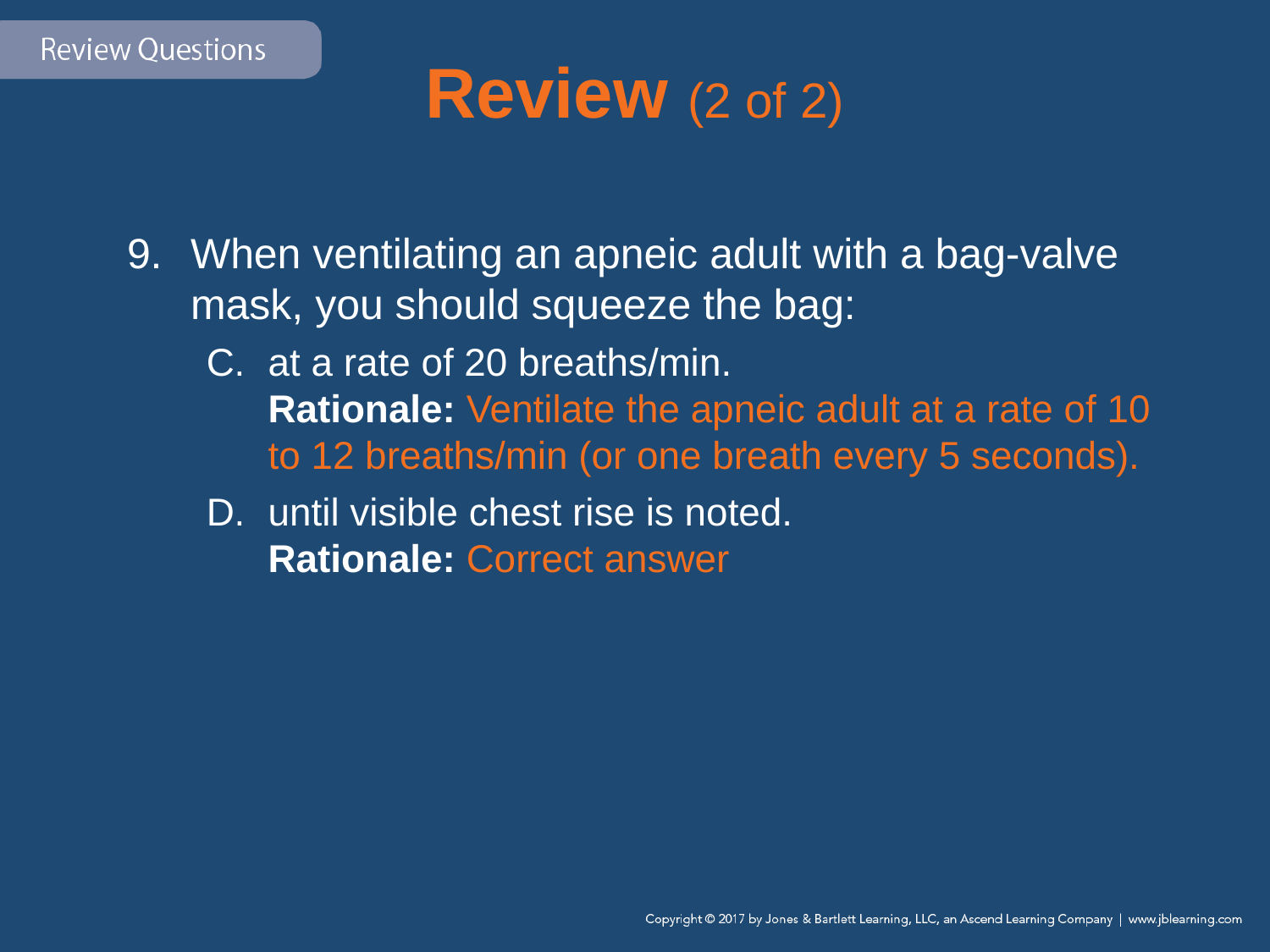

# Review (2 of 2)
When ventilating an apneic adult with a bag-valve mask, you should squeeze the bag:
at a rate of 20 breaths/min.
Rationale: Ventilate the apneic adult at a rate of 10 to 12 breaths/min (or one breath every 5 seconds).
until visible chest rise is noted.
Rationale: Correct answer